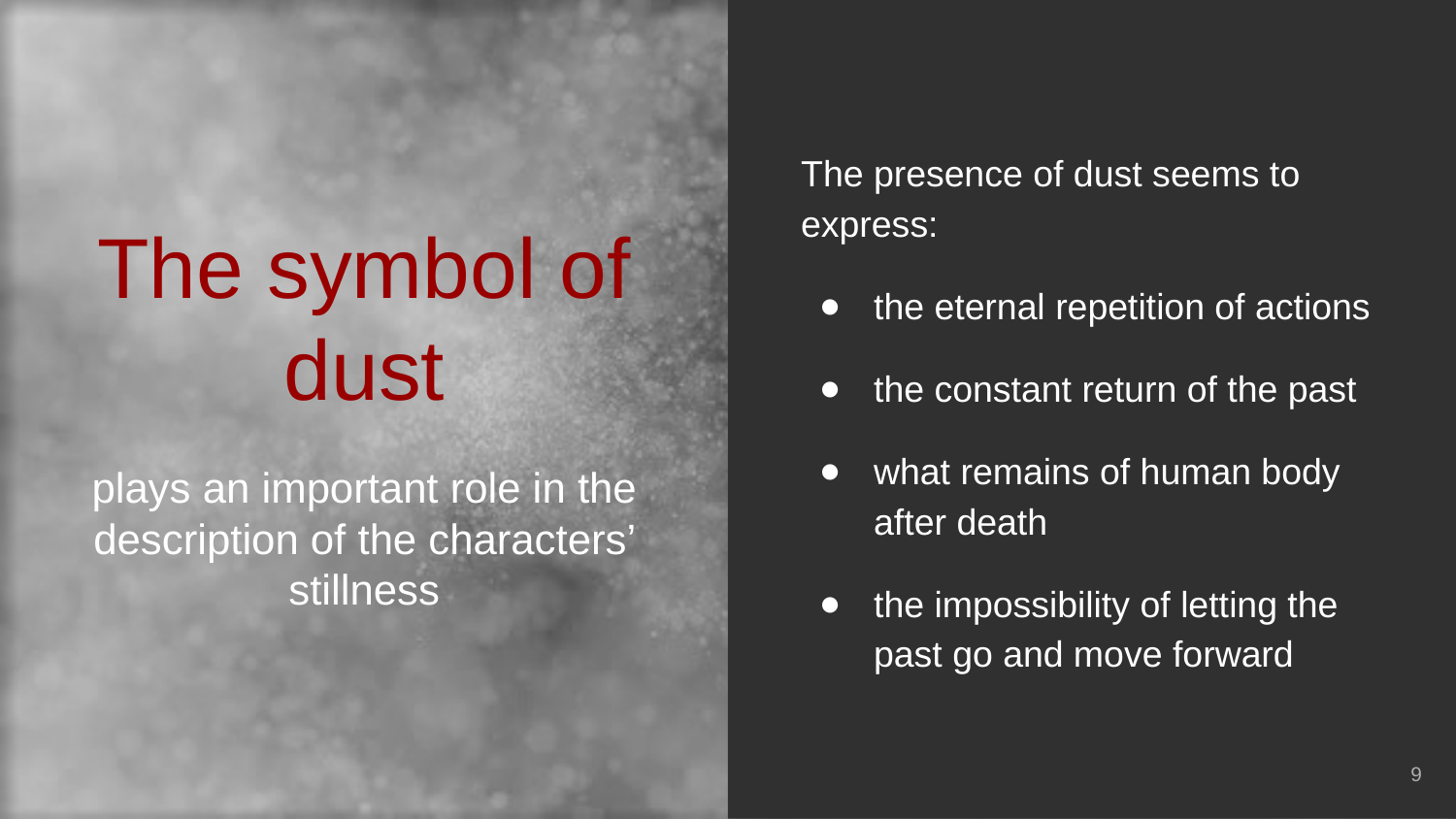

The presence of dust seems to express:
the eternal repetition of actions
the constant return of the past
what remains of human body after death
the impossibility of letting the past go and move forward
# The symbol of dust
plays an important role in the description of the characters’ stillness
9